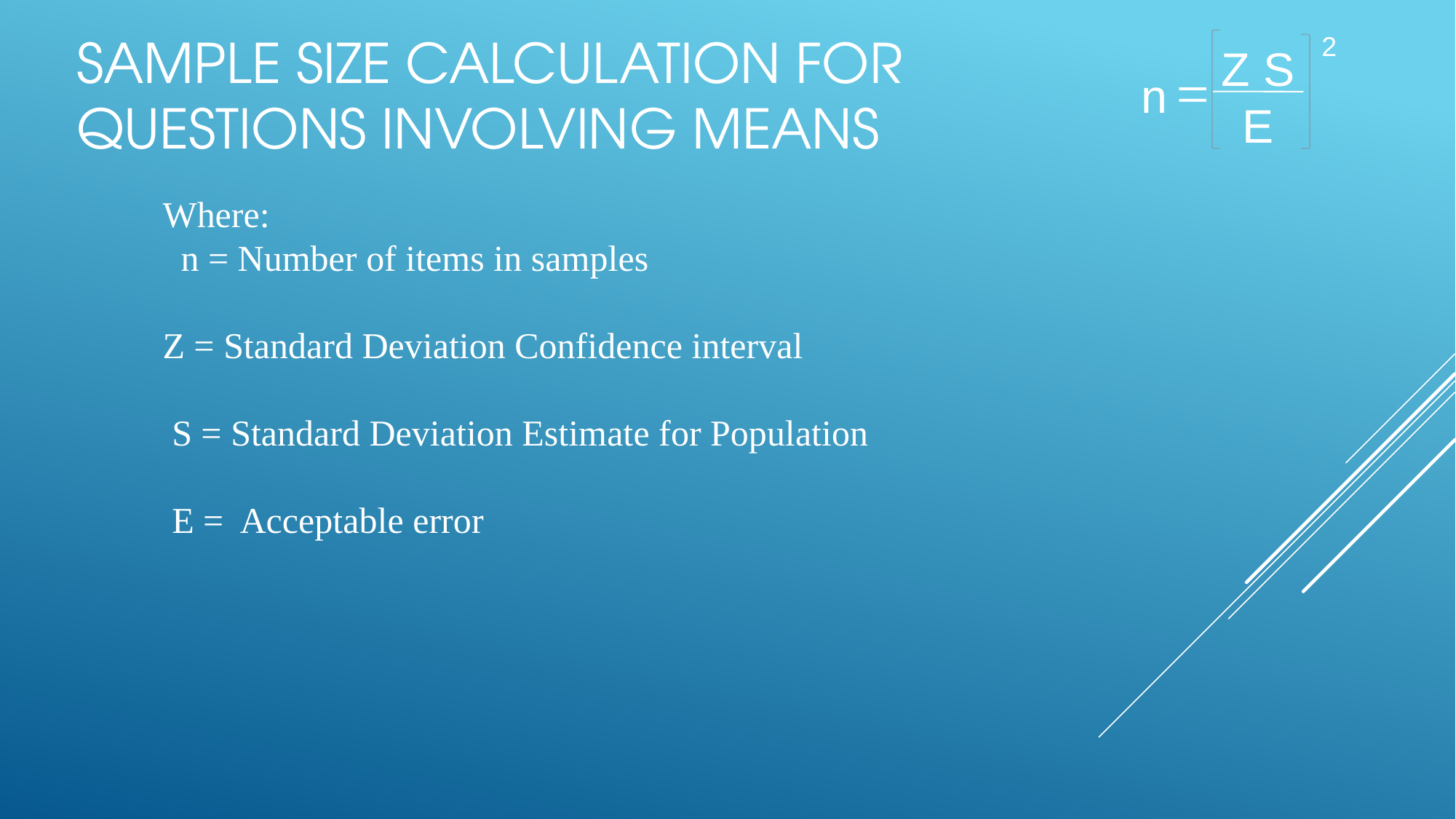

Sample size calculation for questions involving means
2

  Z S
=
n

E

Where:
  n = Number of items in samples

Z = Standard Deviation Confidence interval

 S = Standard Deviation Estimate for Population

 E =  Acceptable error